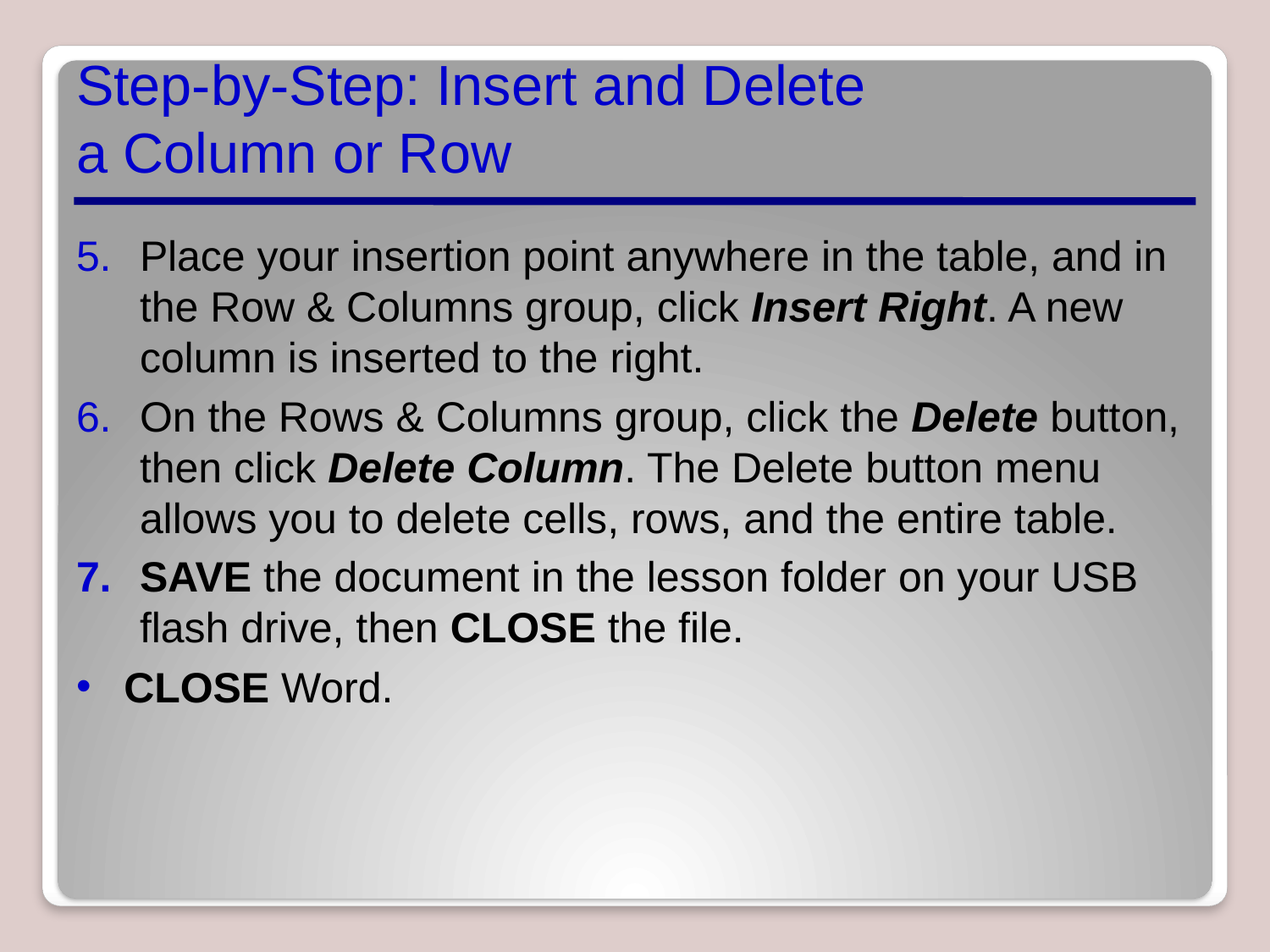

# Step-by-Step: Insert and Delete a Column or Row
Place your insertion point anywhere in the table, and in the Row & Columns group, click Insert Right. A new column is inserted to the right.
On the Rows & Columns group, click the Delete button, then click Delete Column. The Delete button menu allows you to delete cells, rows, and the entire table.
SAVE the document in the lesson folder on your USB flash drive, then CLOSE the file.
CLOSE Word.